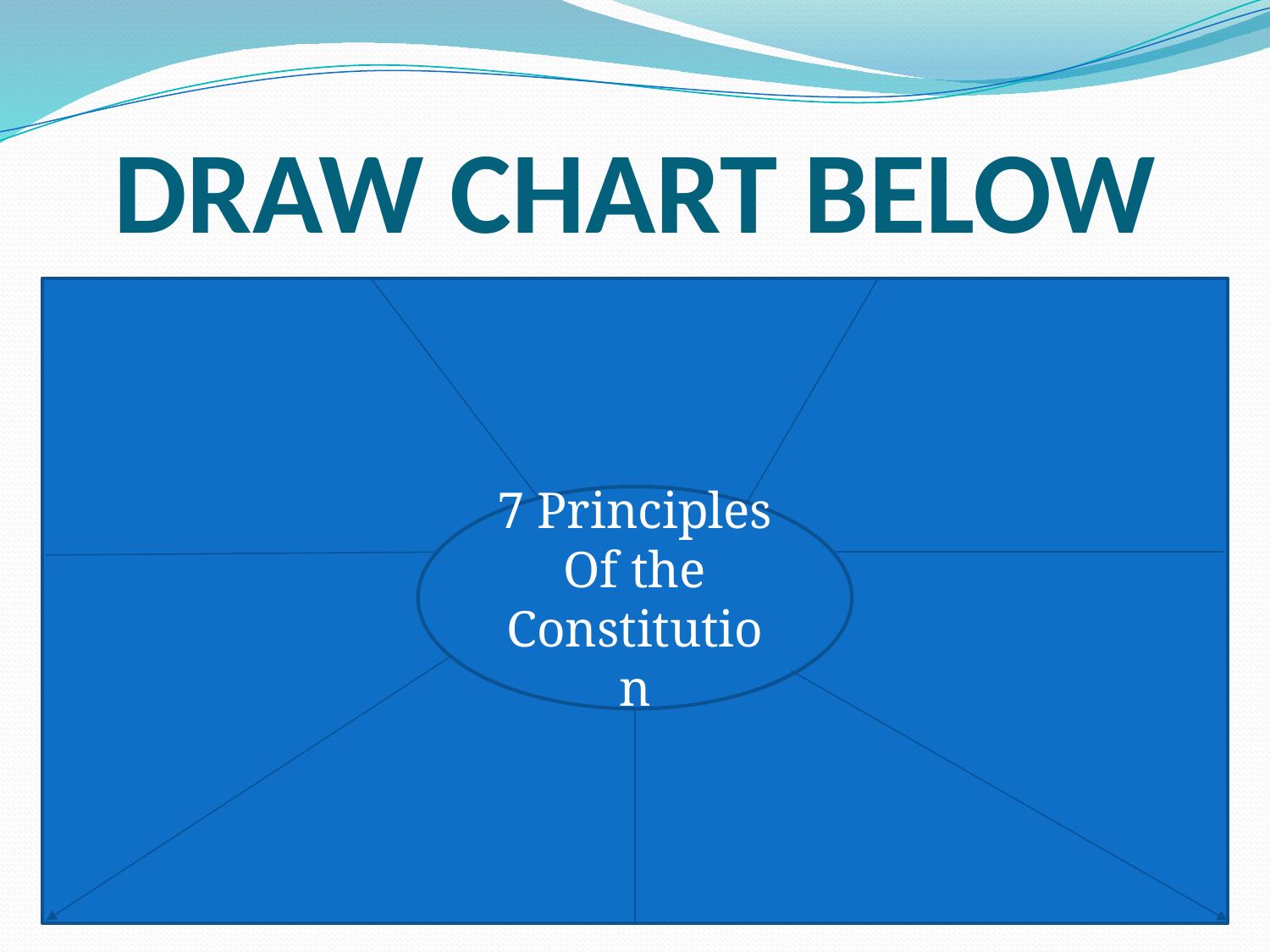

# DRAW CHART BELOW

7 Principles
Of the Constitution